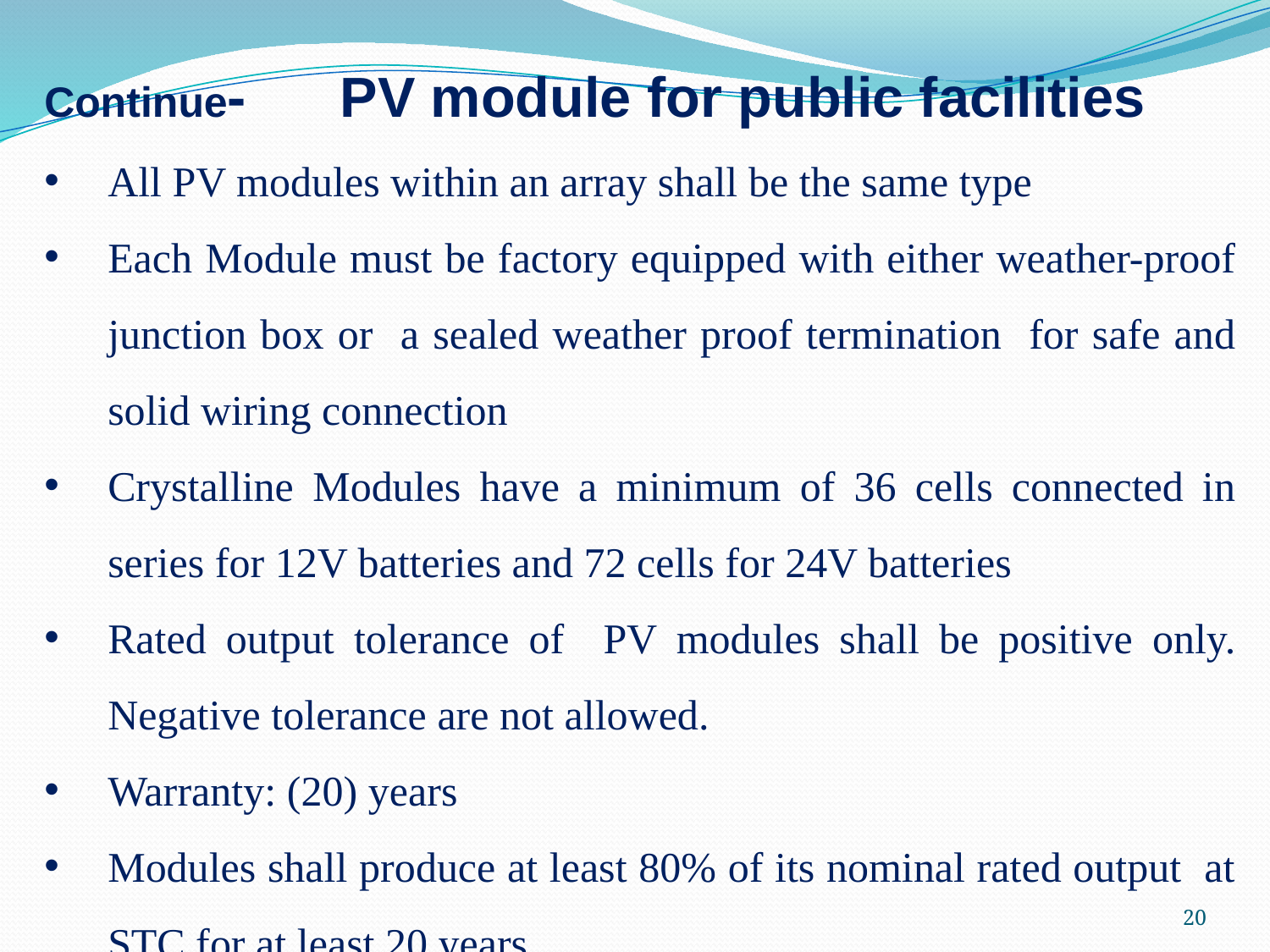

Continue-      PV module for public facilities
All PV modules within an array shall be the same type
Each Module must be factory equipped with either weather-proof junction box or  a sealed weather proof termination  for safe and solid wiring connection
Crystalline Modules have a minimum of 36 cells connected in series for 12V batteries and 72 cells for 24V batteries
Rated output tolerance of  PV modules shall be positive only. Negative tolerance are not allowed.
Warranty: (20) years
Modules shall produce at least 80% of its nominal rated output  at STC for at least 20 years.
20